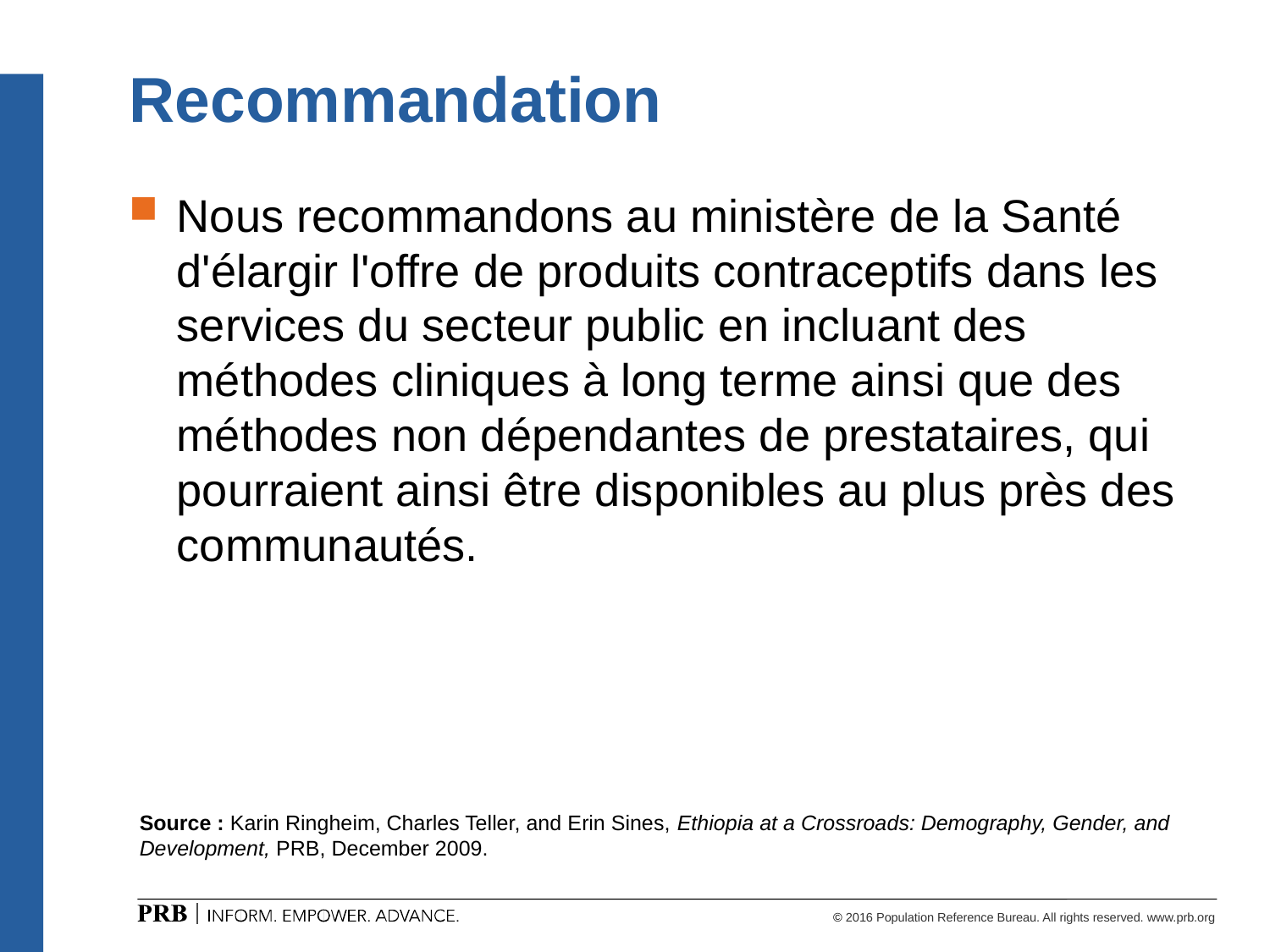

# Recommandation
Nous recommandons au ministère de la Santé d'élargir l'offre de produits contraceptifs dans les services du secteur public en incluant des méthodes cliniques à long terme ainsi que des méthodes non dépendantes de prestataires, qui pourraient ainsi être disponibles au plus près des communautés.
Source : Karin Ringheim, Charles Teller, and Erin Sines, Ethiopia at a Crossroads: Demography, Gender, and Development, PRB, December 2009.